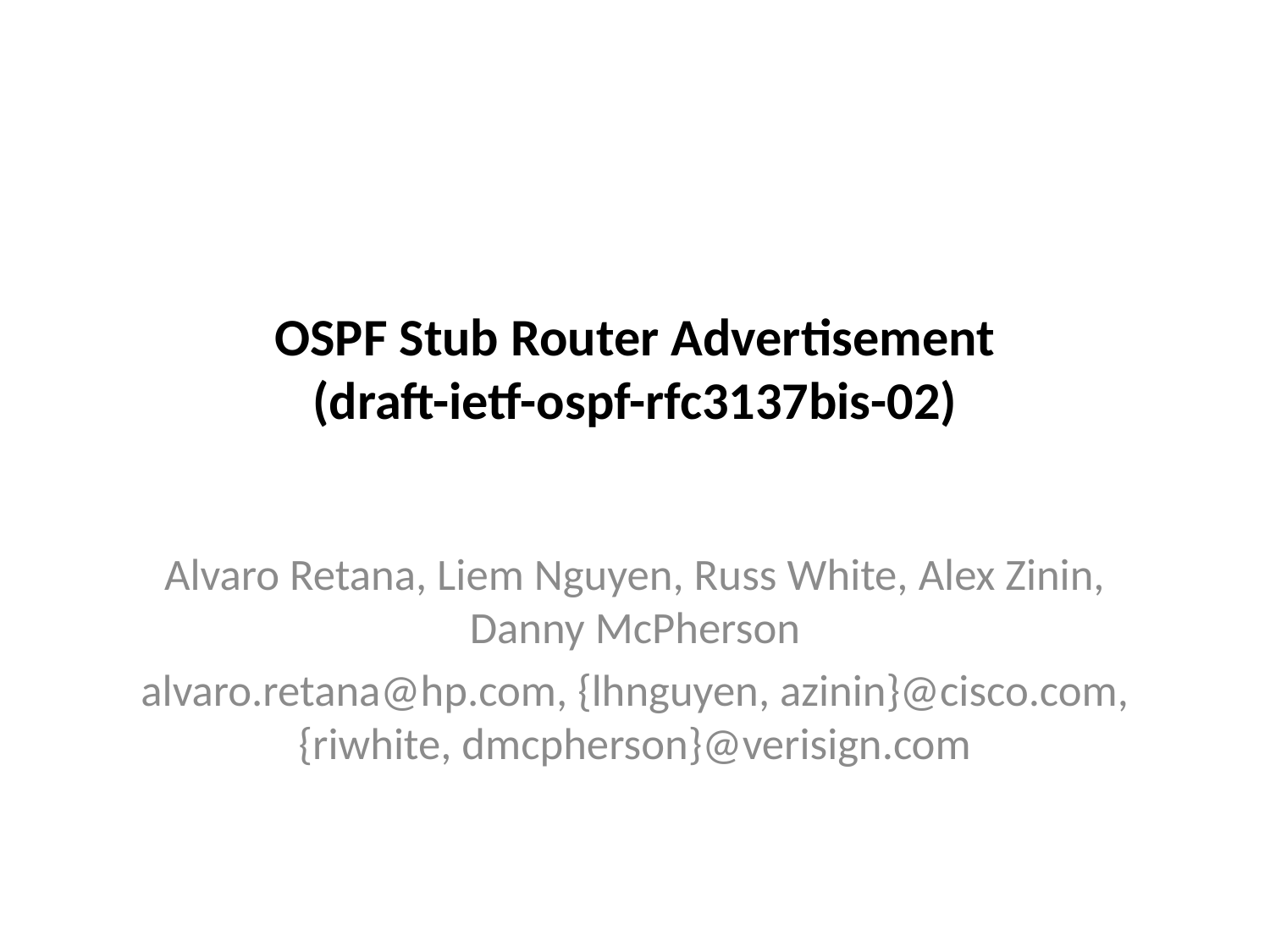

# OSPF Stub Router Advertisement (draft-ietf-ospf-rfc3137bis-02)
Alvaro Retana, Liem Nguyen, Russ White, Alex Zinin, Danny McPherson
alvaro.retana@hp.com, {lhnguyen, azinin}@cisco.com, {riwhite, dmcpherson}@verisign.com